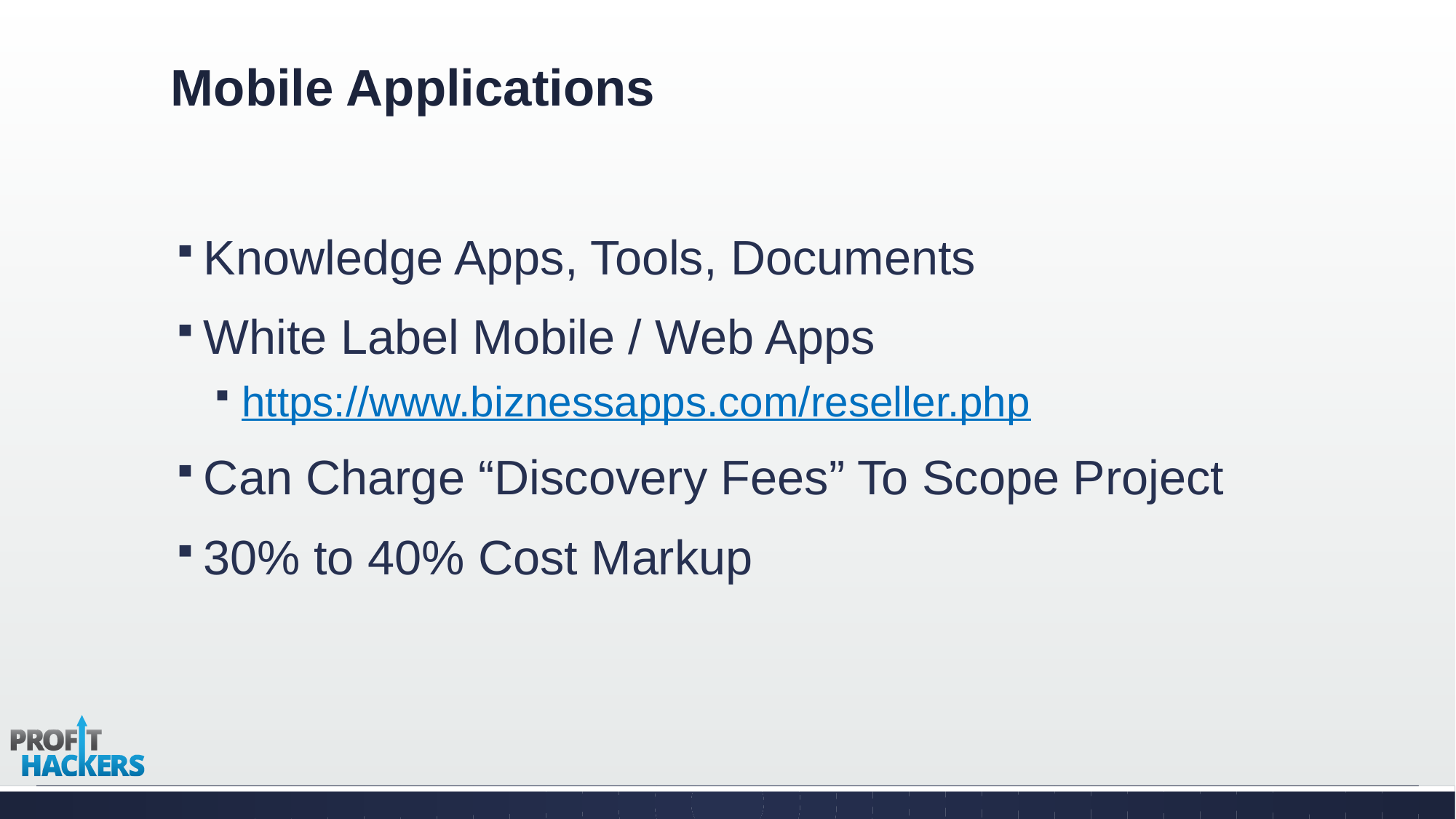

# Mobile Applications
Knowledge Apps, Tools, Documents
White Label Mobile / Web Apps
https://www.biznessapps.com/reseller.php
Can Charge “Discovery Fees” To Scope Project
30% to 40% Cost Markup